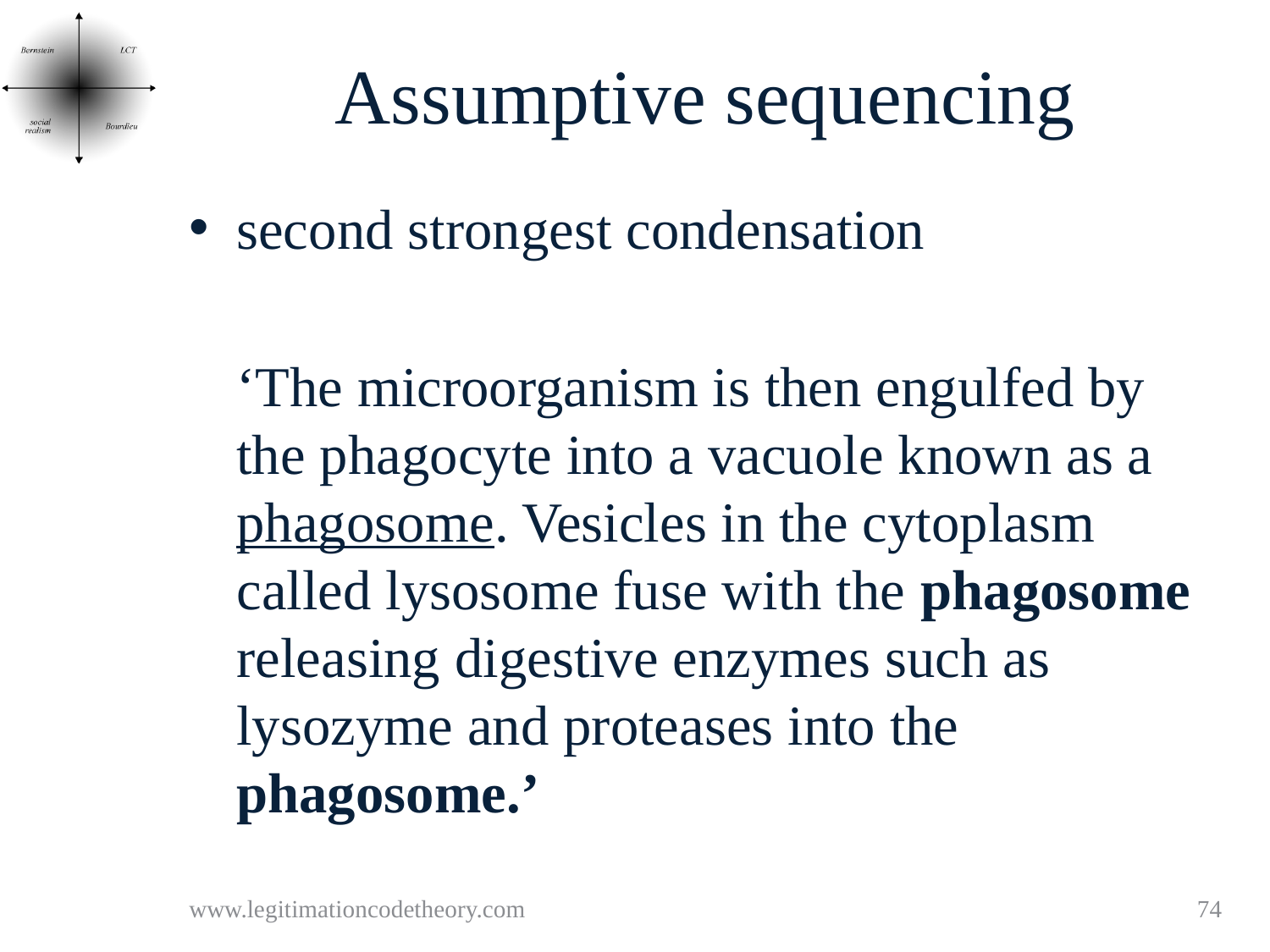

# Assumptive sequencing

second strongest condensation

	‘The microorganism is then engulfed by the phagocyte into a vacuole known as a phagosome. Vesicles in the cytoplasm called lysosome fuse with the phagosome releasing digestive enzymes such as lysozyme and proteases into the phagosome.’

www.legitimationcodetheory.com
74